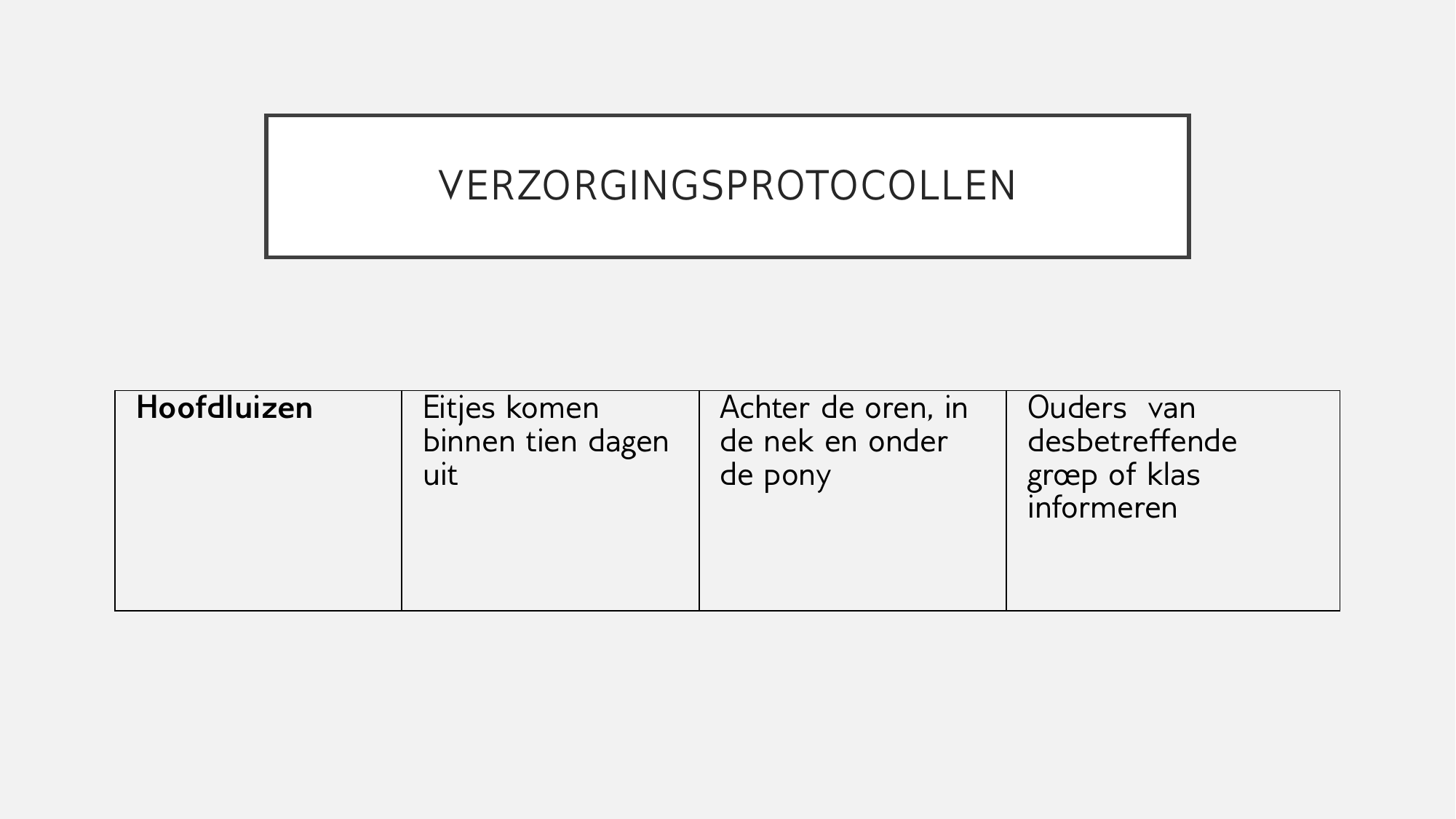

# verzorgingsprotocollen
| Hoofdluizen | Eitjes komen binnen tien dagen uit | Achter de oren, in de nek en onder de pony | Ouders van desbetreffende groep of klas informeren |
| --- | --- | --- | --- |